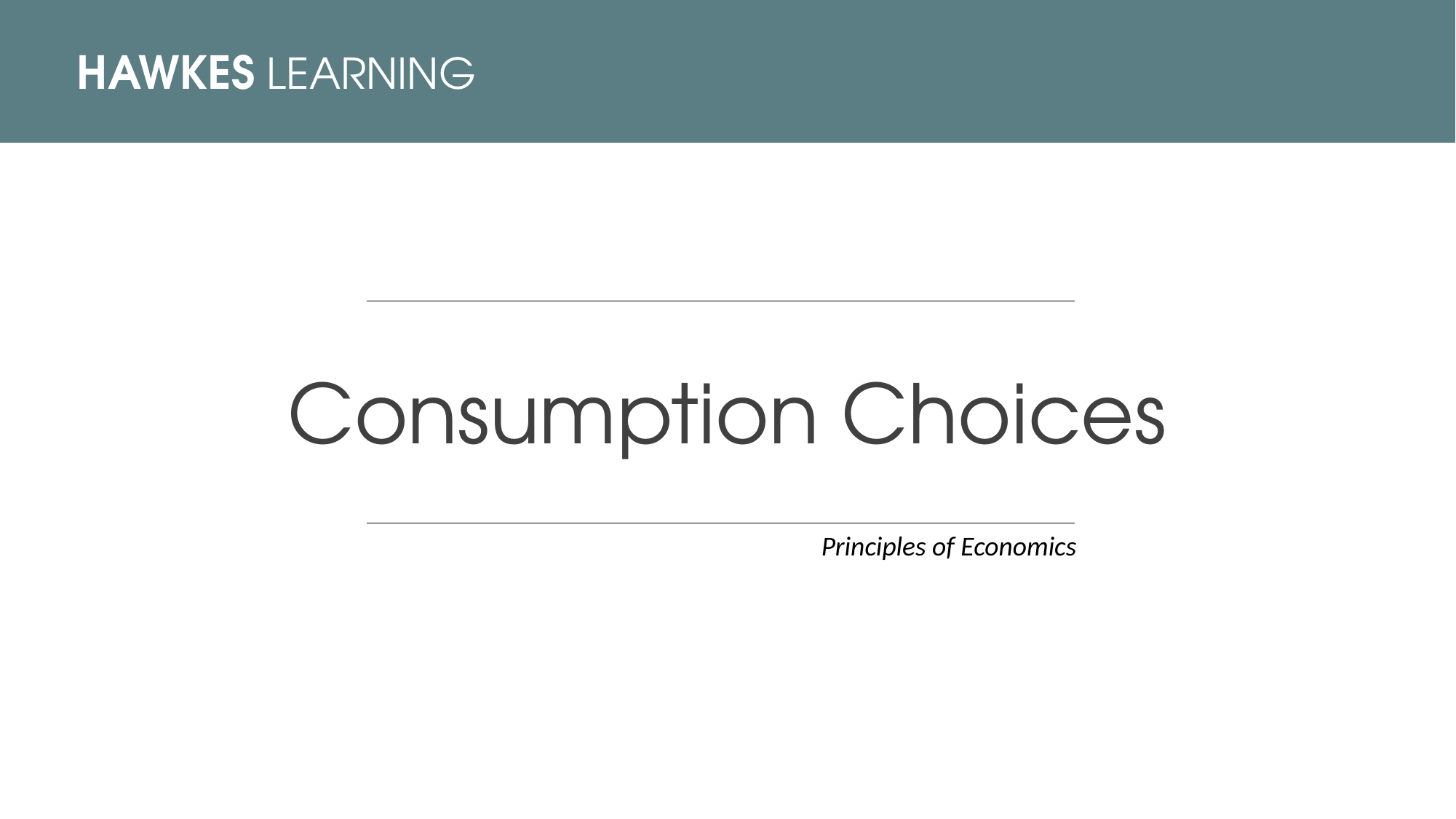

HAWKES LEARNING
Consumption Choices
Principles of Economics